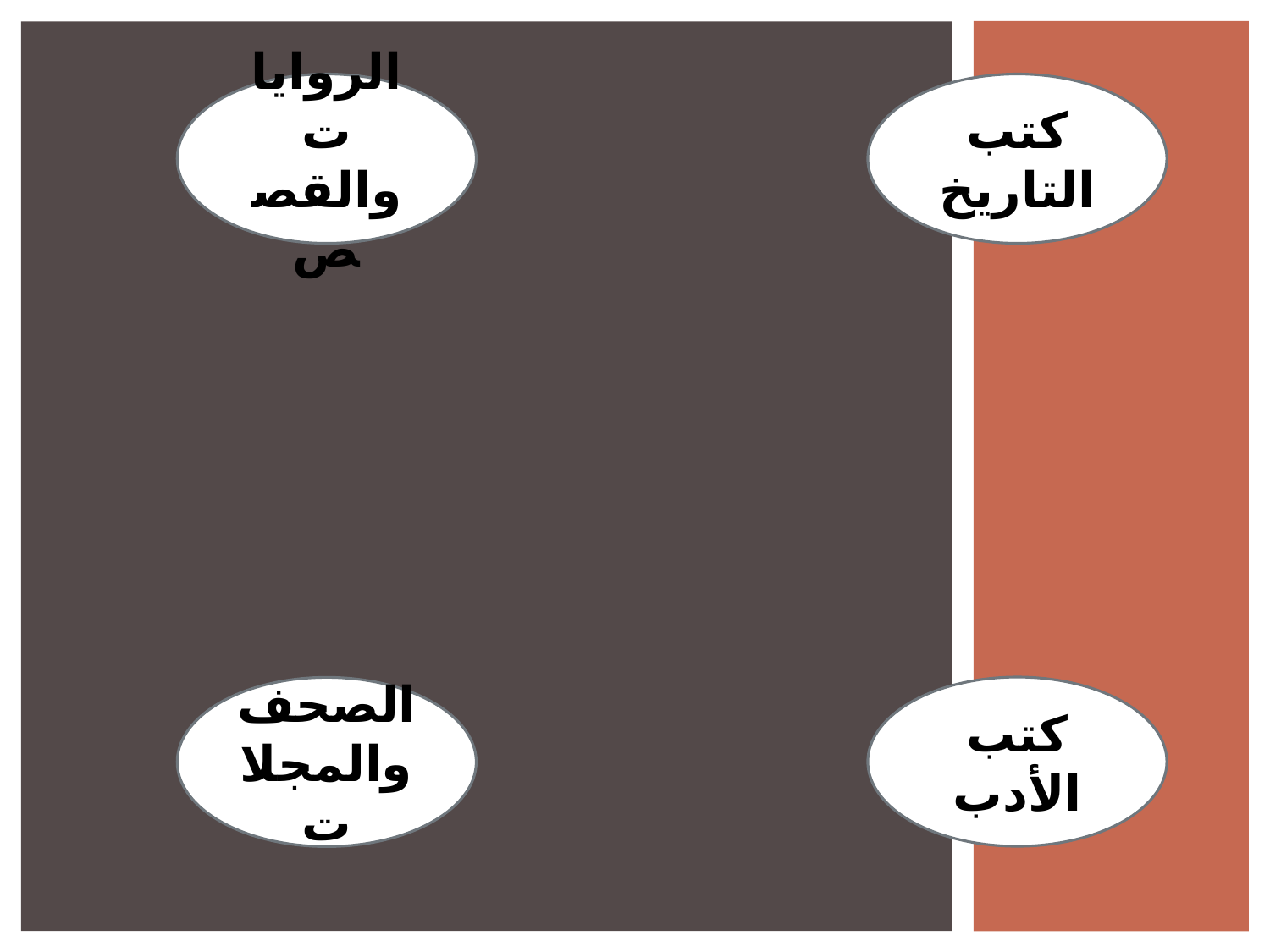

الروايات والقصص
كتب التاريخ
كتب الأدب
الصحف والمجلات